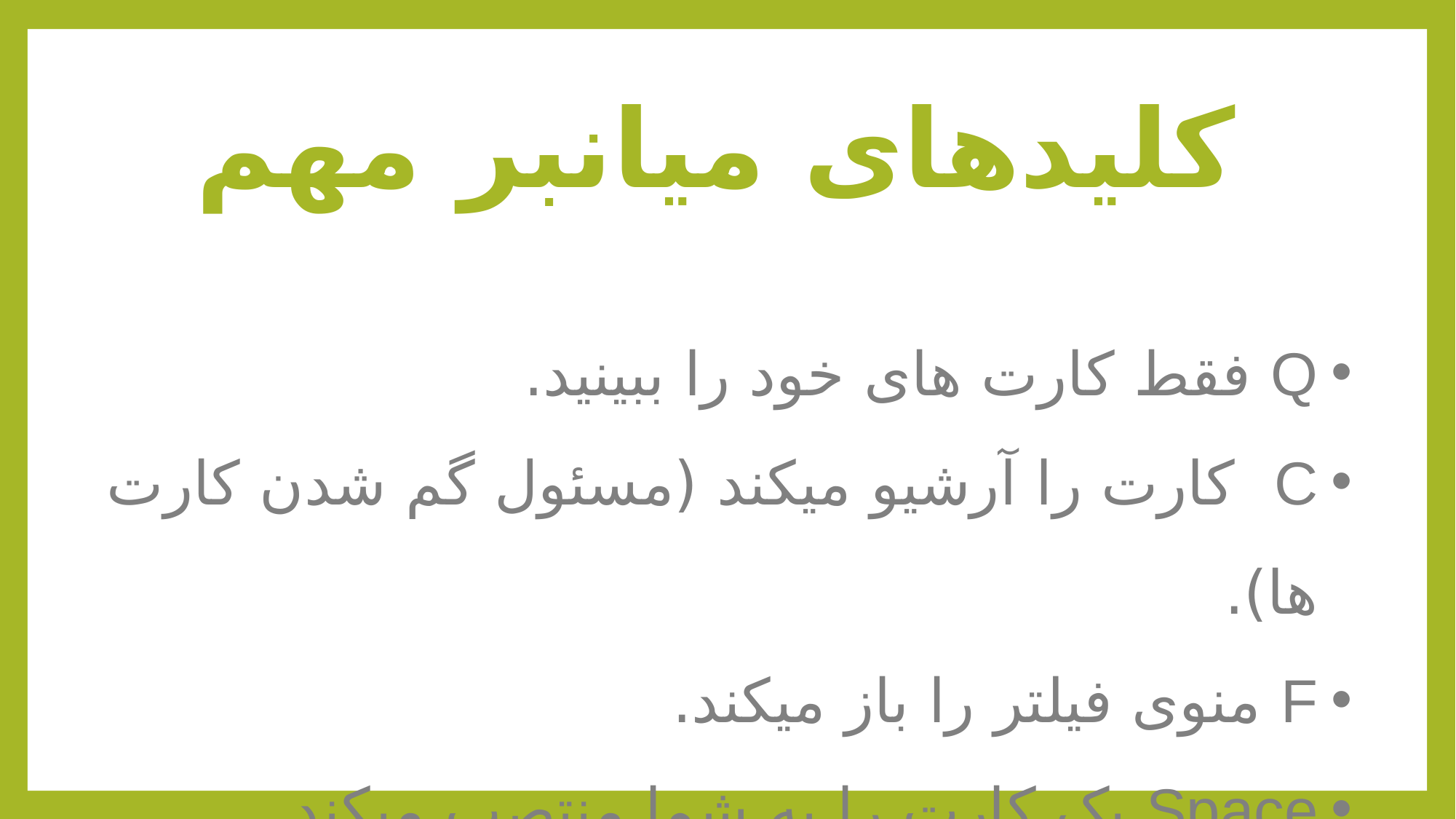

# کلیدهای میانبر مهم
Q فقط کارت های خود را ببینید.
C  کارت را آرشیو میکند (مسئول گم شدن کارت ها).
F منوی فیلتر را باز میکند.
Space یک کارت را به شما منتصب میکند.